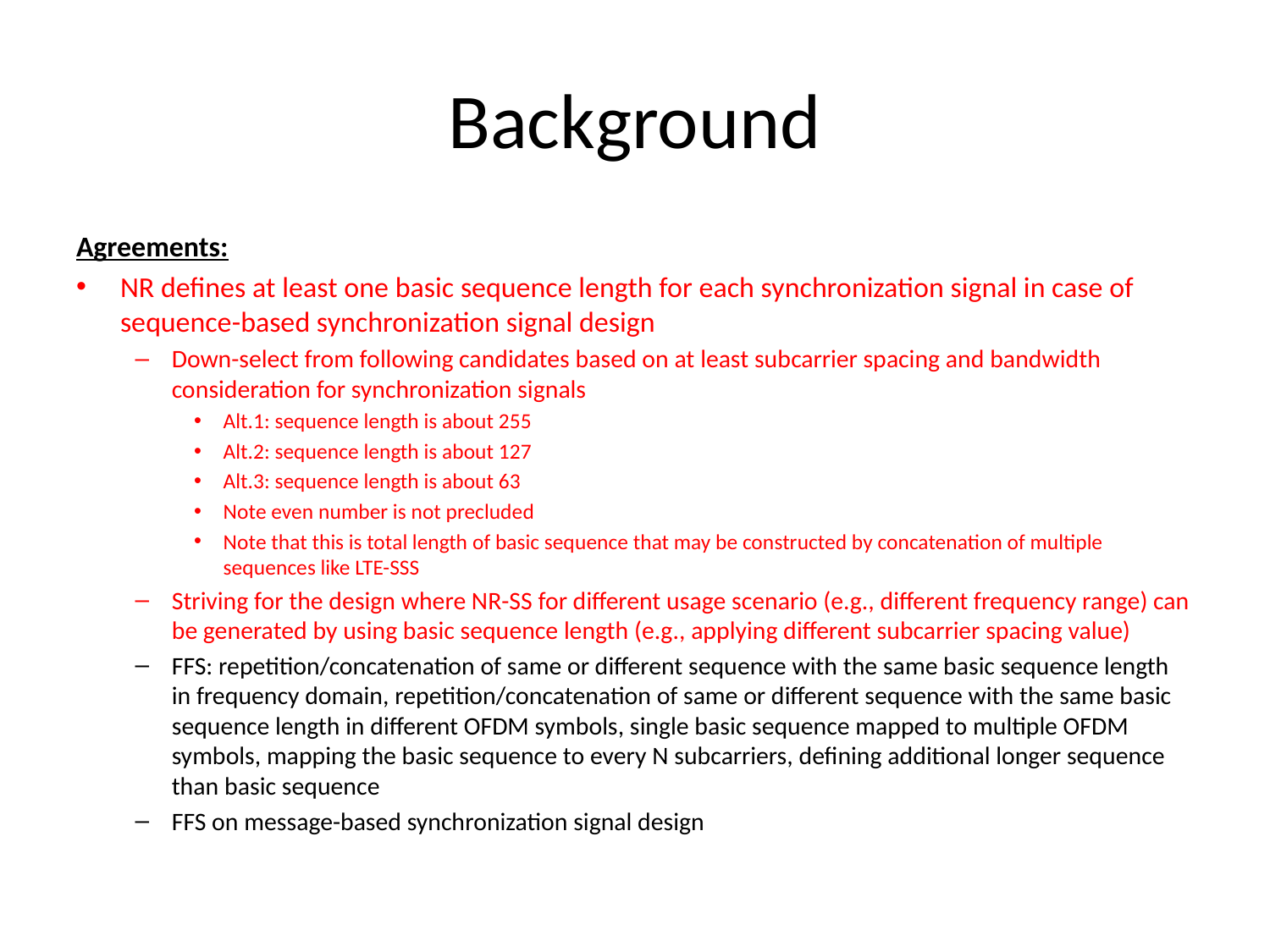

# Background
Agreements:
NR defines at least one basic sequence length for each synchronization signal in case of sequence-based synchronization signal design
Down-select from following candidates based on at least subcarrier spacing and bandwidth consideration for synchronization signals
Alt.1: sequence length is about 255
Alt.2: sequence length is about 127
Alt.3: sequence length is about 63
Note even number is not precluded
Note that this is total length of basic sequence that may be constructed by concatenation of multiple sequences like LTE-SSS
Striving for the design where NR-SS for different usage scenario (e.g., different frequency range) can be generated by using basic sequence length (e.g., applying different subcarrier spacing value)
FFS: repetition/concatenation of same or different sequence with the same basic sequence length in frequency domain, repetition/concatenation of same or different sequence with the same basic sequence length in different OFDM symbols, single basic sequence mapped to multiple OFDM symbols, mapping the basic sequence to every N subcarriers, defining additional longer sequence than basic sequence
FFS on message-based synchronization signal design